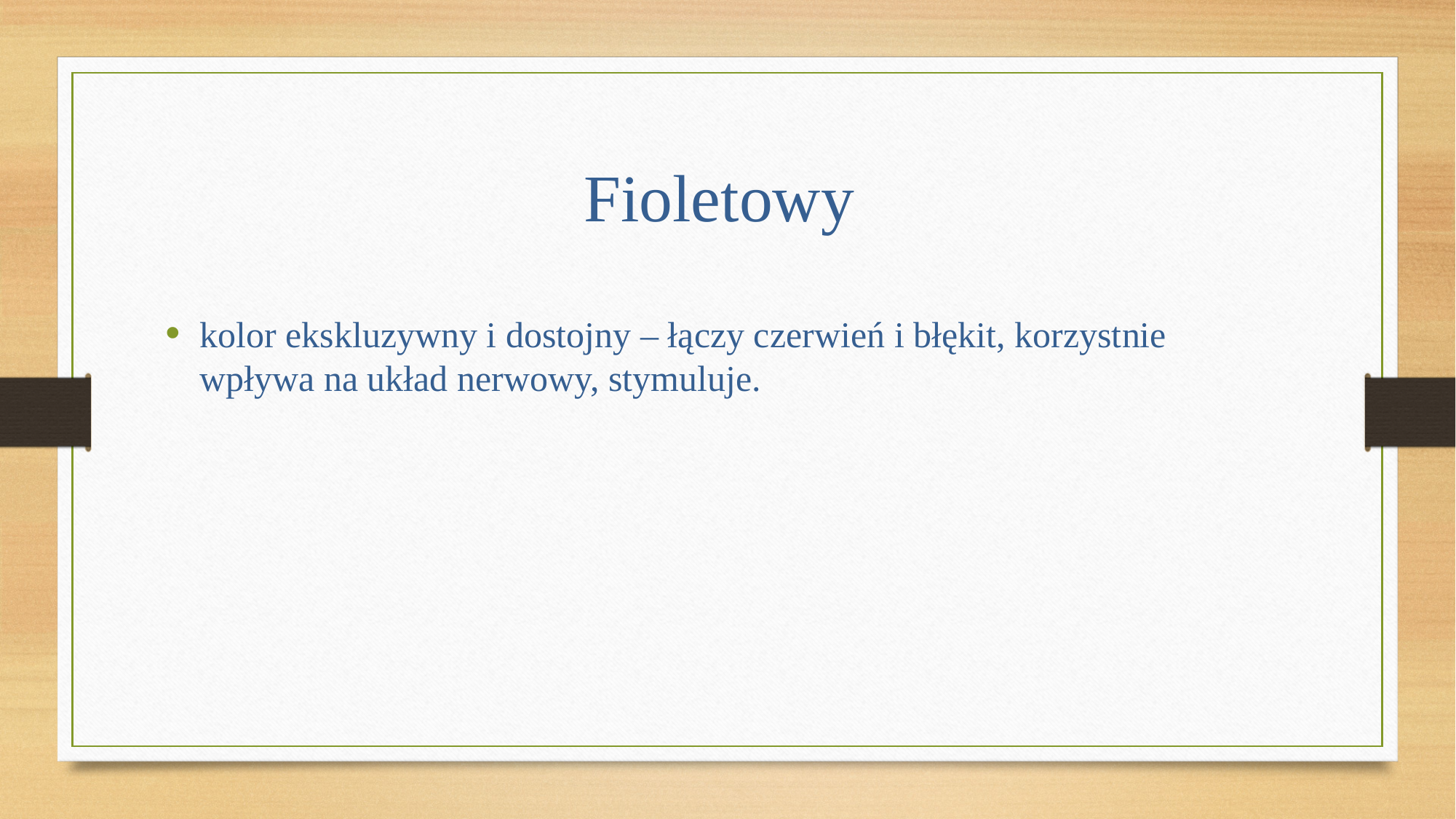

# Fioletowy
kolor ekskluzywny i dostojny – łączy czerwień i błękit, korzystnie wpływa na układ nerwowy, stymuluje.